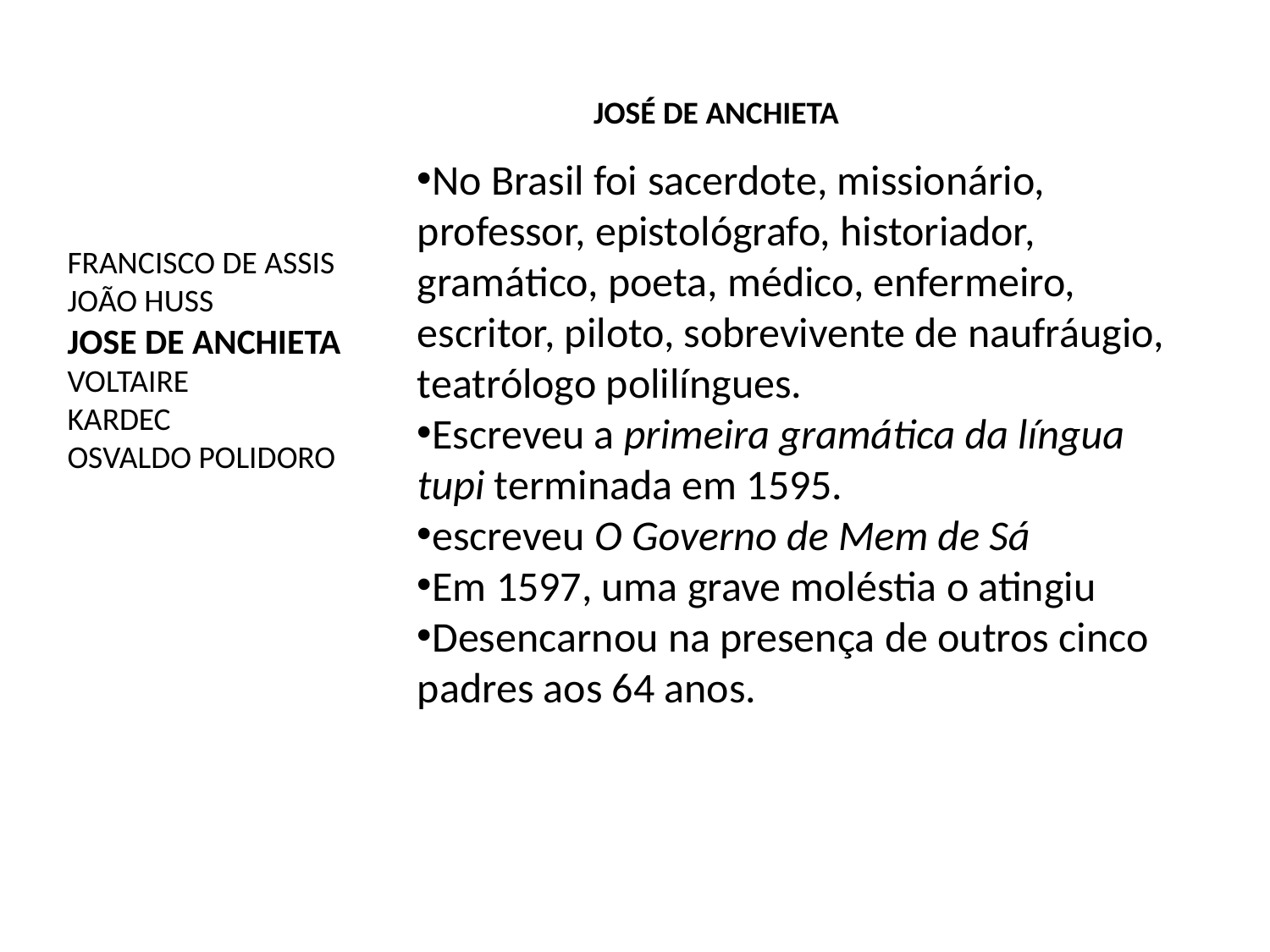

JOSÉ DE ANCHIETA
No Brasil foi sacerdote, missionário, professor, epistológrafo, historiador, gramático, poeta, médico, enfermeiro, escritor, piloto, sobrevivente de naufráugio, teatrólogo polilíngues.
Escreveu a primeira gramática da língua tupi terminada em 1595.
escreveu O Governo de Mem de Sá
Em 1597, uma grave moléstia o atingiu
Desencarnou na presença de outros cinco padres aos 64 anos.
FRANCISCO DE ASSIS
JOÃO HUSS
JOSE DE ANCHIETA
VOLTAIRE
KARDEC
OSVALDO POLIDORO